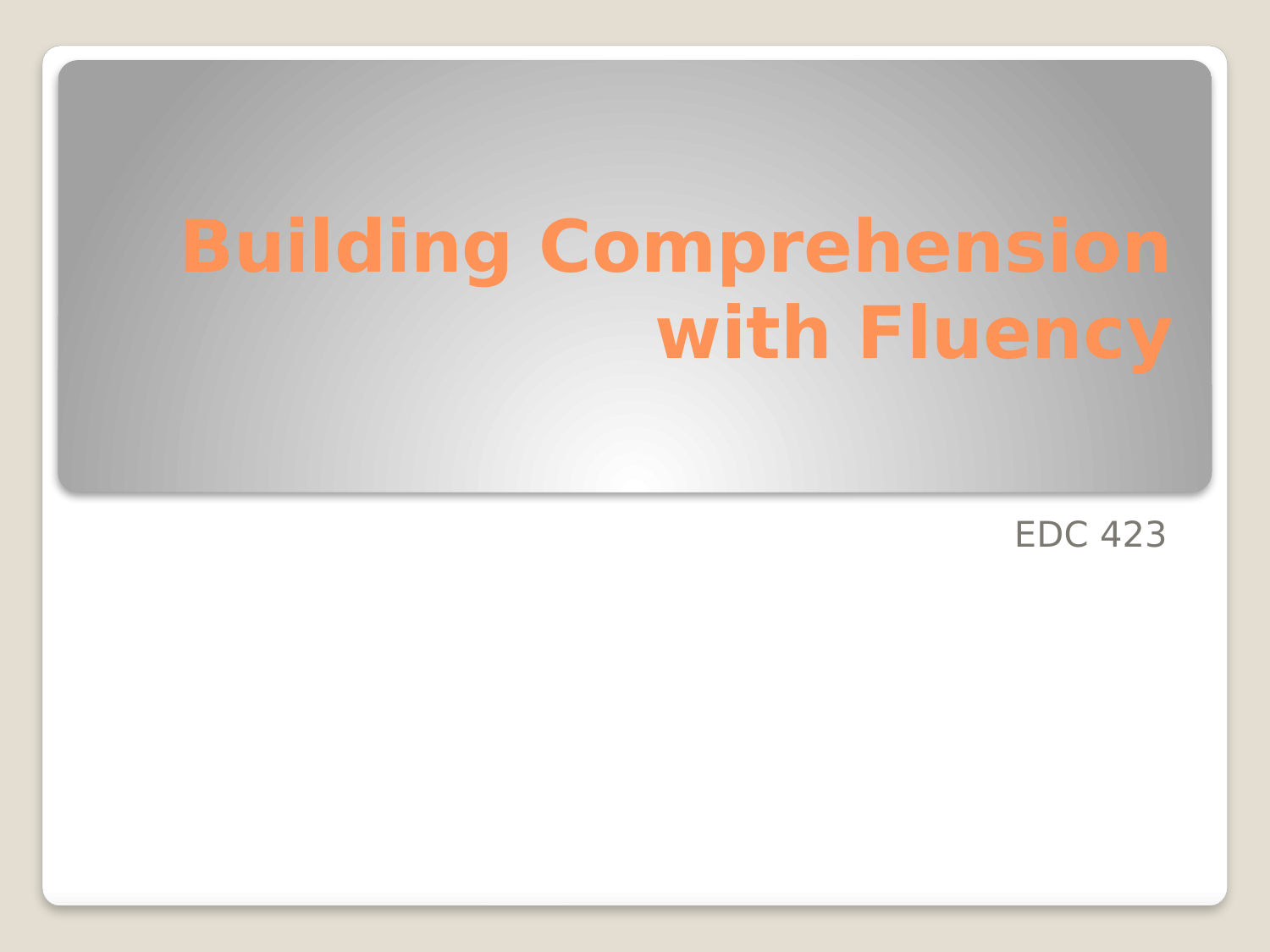

# Building Comprehension with Fluency
EDC 423